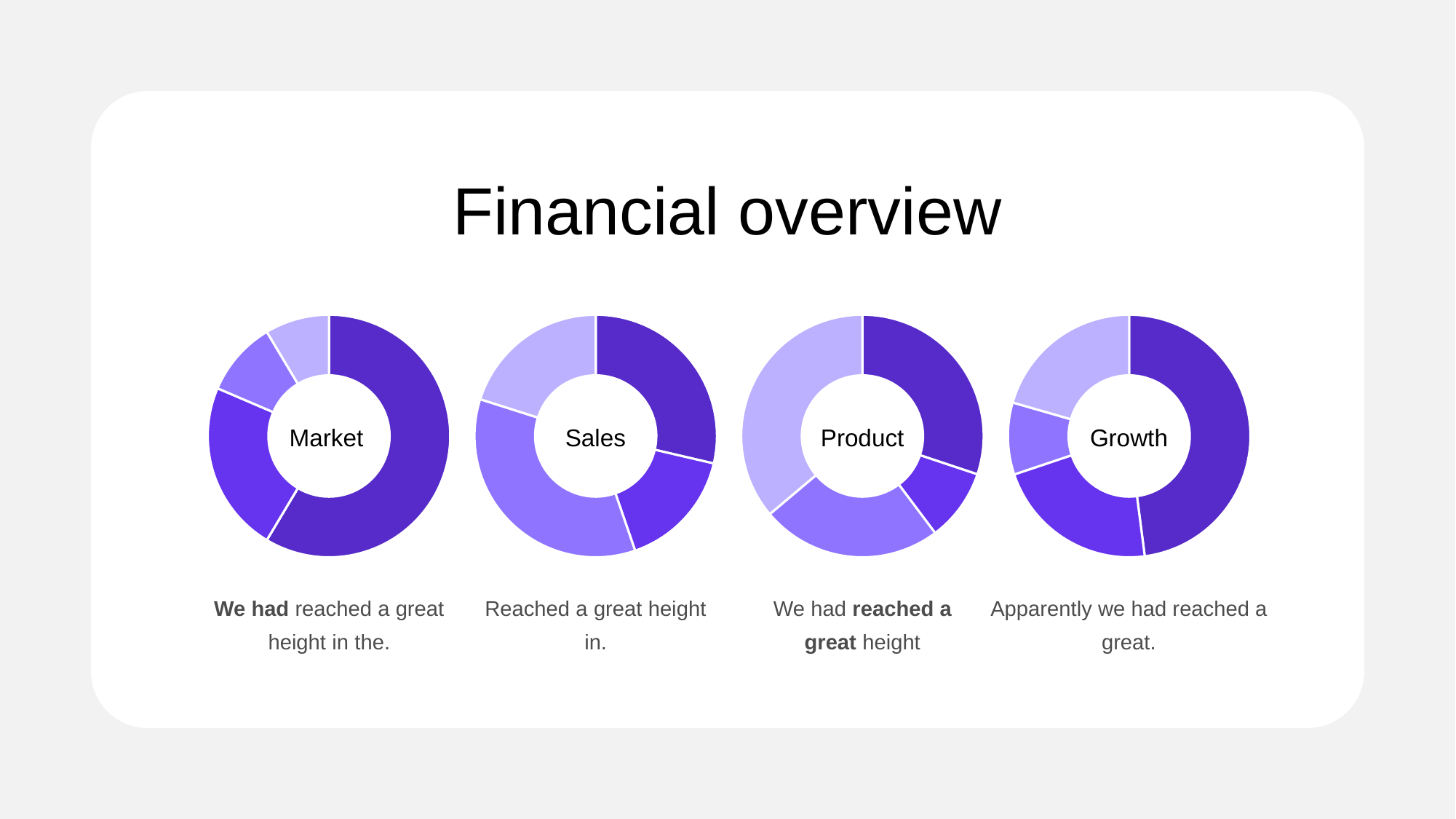

# Financial overview

### Chart

| Category | Sales |
|---|---|
| 1st Qtr | 8.2 |
| 2nd Qtr | 3.2 |
| 3rd Qtr | 1.4 |
| 4th Qtr | 1.2 |

### Chart

| Category | Sales |
|---|---|
| 1st Qtr | 5.7 |
| 2nd Qtr | 3.2 |
| 3rd Qtr | 7.0 |
| 4th Qtr | 4.0 |

### Chart

| Category | Sales |
|---|---|
| 1st Qtr | 10.0 |
| 2nd Qtr | 3.2 |
| 3rd Qtr | 8.0 |
| 4th Qtr | 12.0 |

### Chart

| Category | Sales |
|---|---|
| 1st Qtr | 7.0 |
| 2nd Qtr | 3.2 |
| 3rd Qtr | 1.4 |
| 4th Qtr | 3.0 |
Market
Sales
Product
Growth
We had reached a great height in the.
Reached a great height in.
We had reached a great height
Apparently we had reached a great.